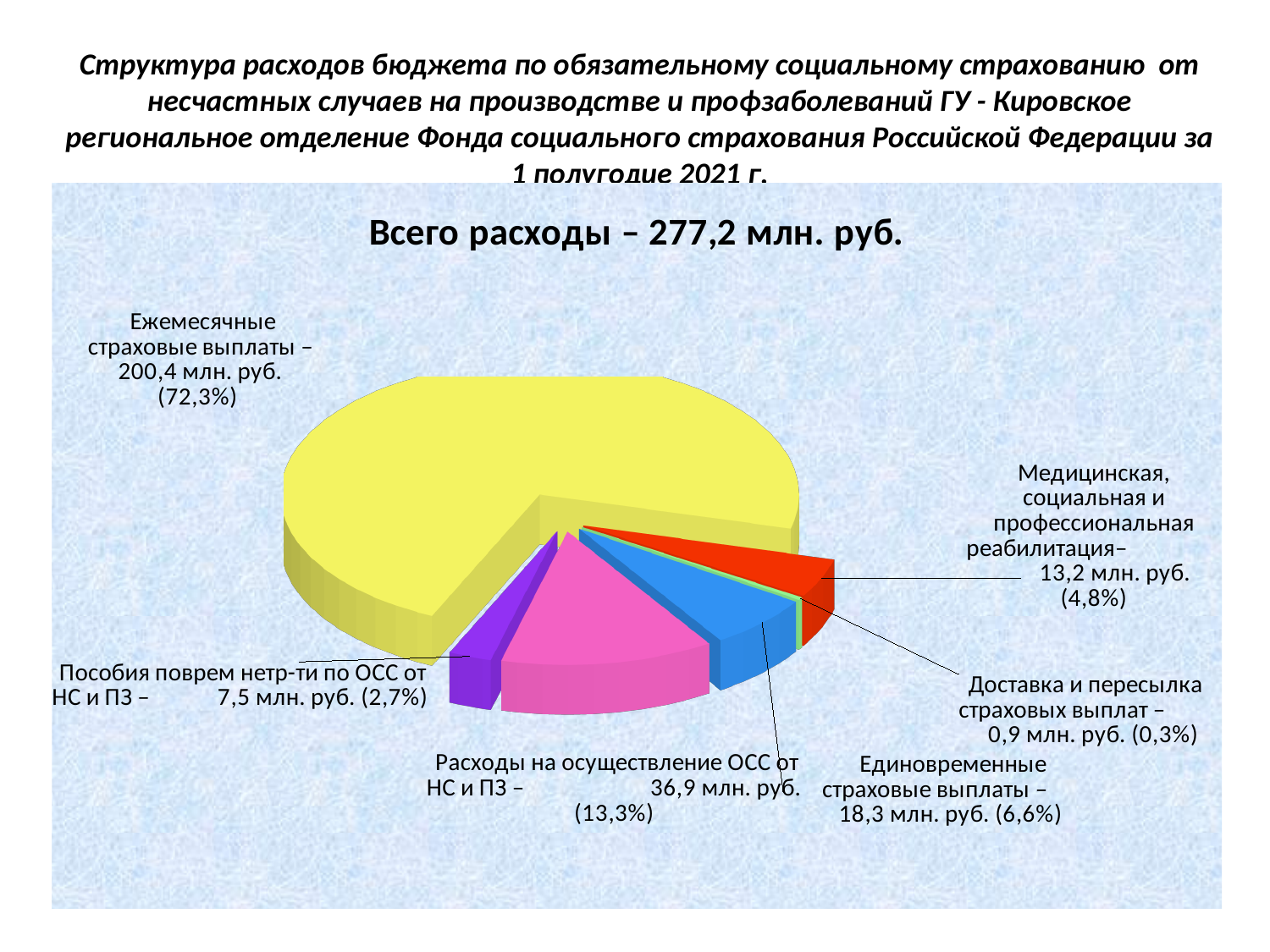

# Структура расходов бюджета по обязательному социальному страхованию  от несчастных случаев на производстве и профзаболеваний ГУ - Кировское региональное отделение Фонда социального страхования Российской Федерации за 1 полугодие 2021 г.

[unsupported chart]